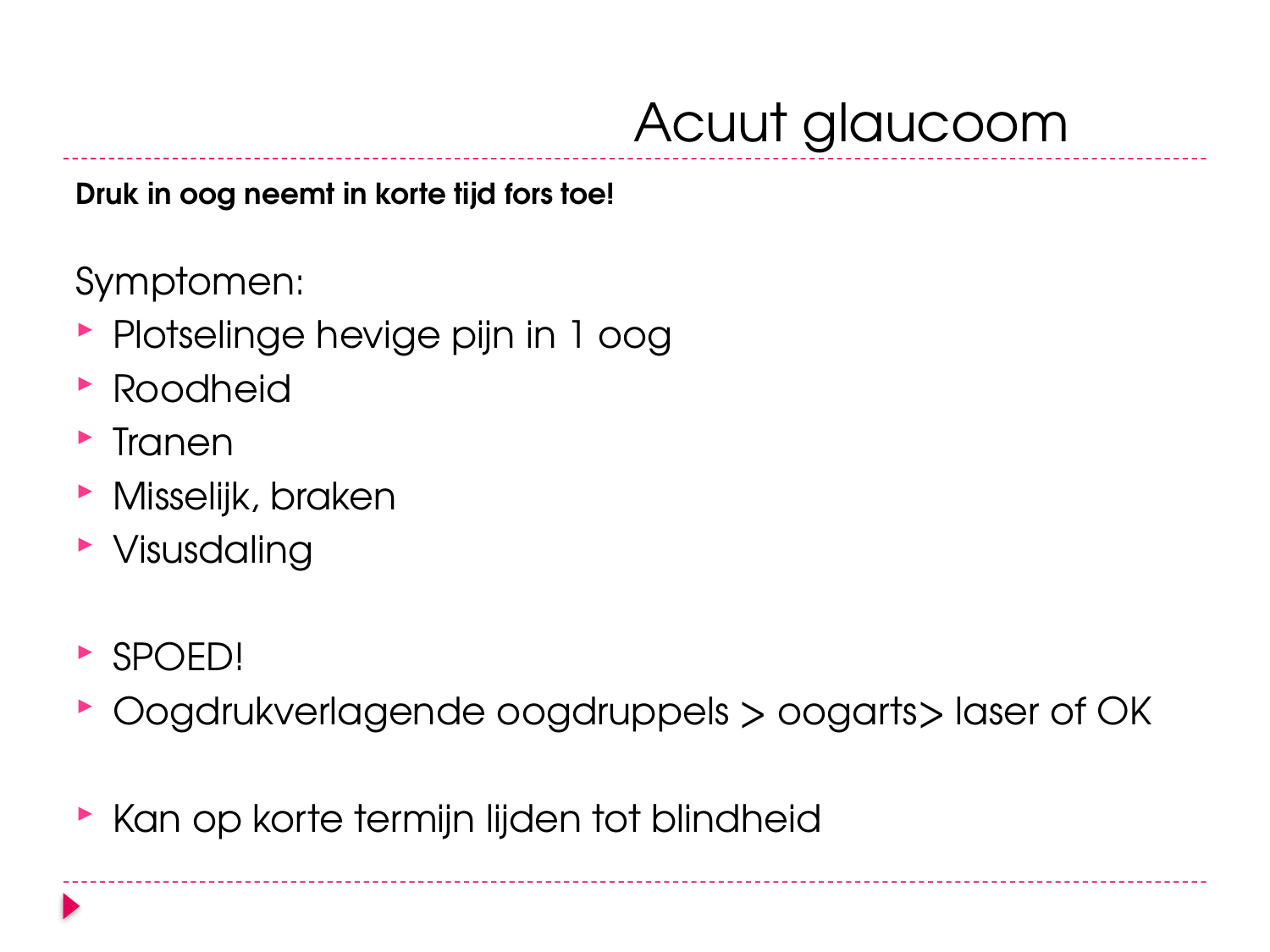

# Acuut glaucoom
Druk in oog neemt in korte tijd fors toe!

Symptomen:
Plotselinge hevige pijn in 1 oog
Roodheid
Tranen
Misselijk, braken
Visusdaling

SPOED!
Oogdrukverlagende oogdruppels > oogarts> laser of OK

Kan op korte termijn lijden tot blindheid